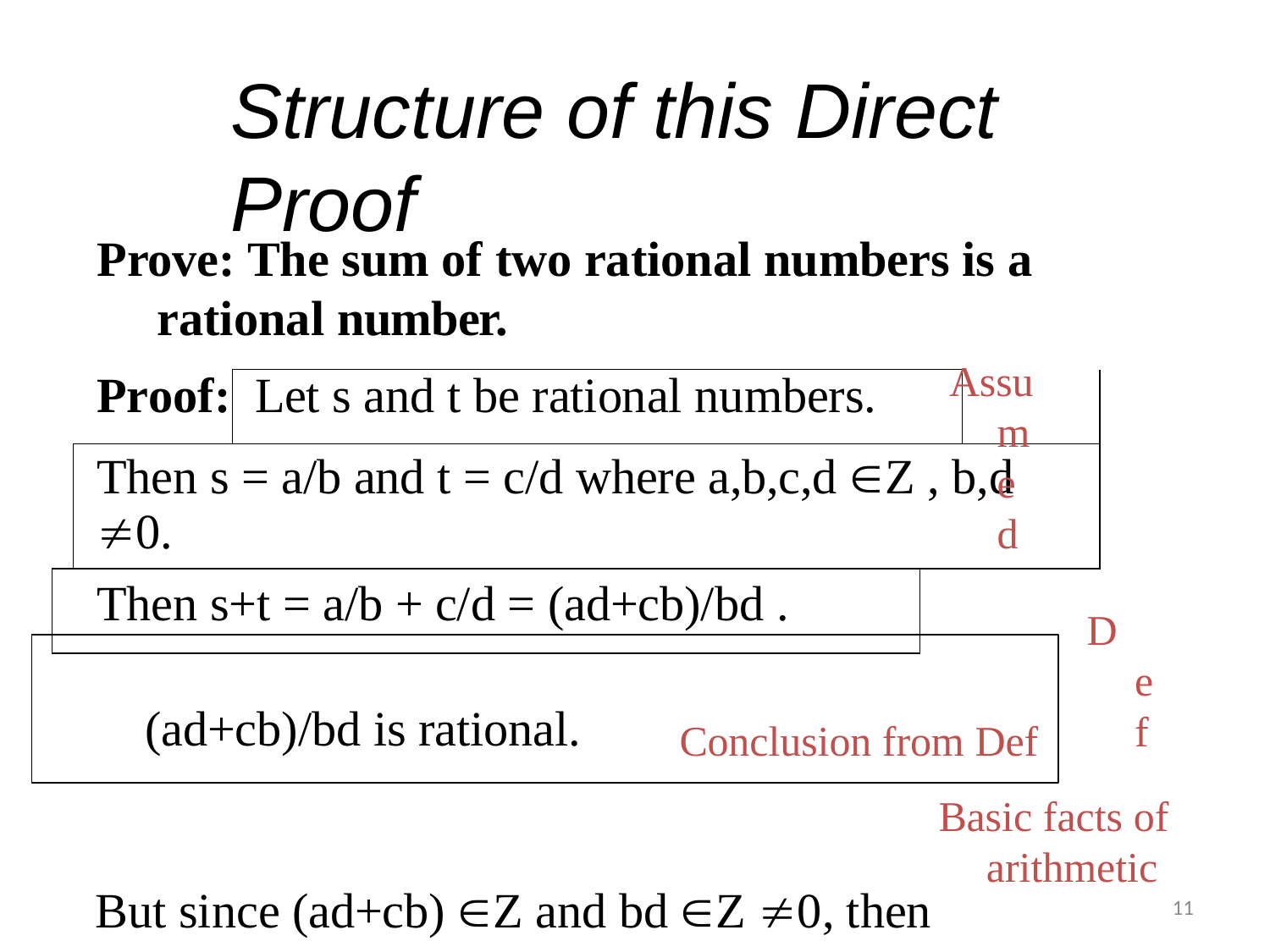

# Structure of this Direct Proof
Prove: The sum of two rational numbers is a  rational number.
Assumed

Def
Basic facts of  arithmetic
But since (ad+cb) ∈Z and bd ∈Z ≠0, then
| Proof: |  | Let s and t be rational numbers. |  |  |
| --- | --- | --- | --- | --- |
|  | Then s = a/b and t = c/d where a,b,c,d ∈Z , b,d ≠0. |  |  |  |
| Then s+t = a/b + c/d = (ad+cb)/bd . |  |  |  |  |

(ad+cb)/bd is rational.
Conclusion from Def
11